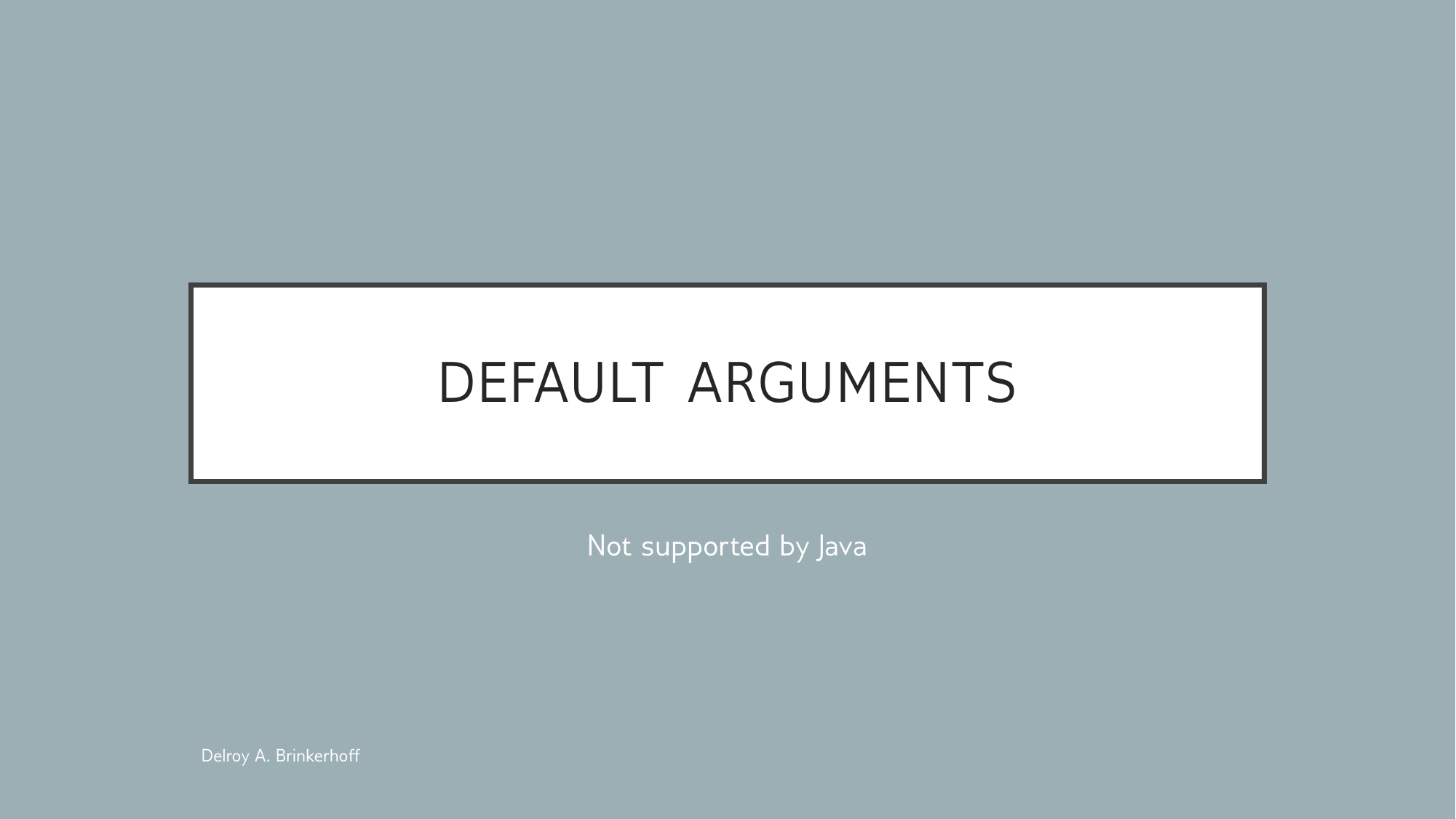

# Default Arguments
Not supported by Java
Delroy A. Brinkerhoff